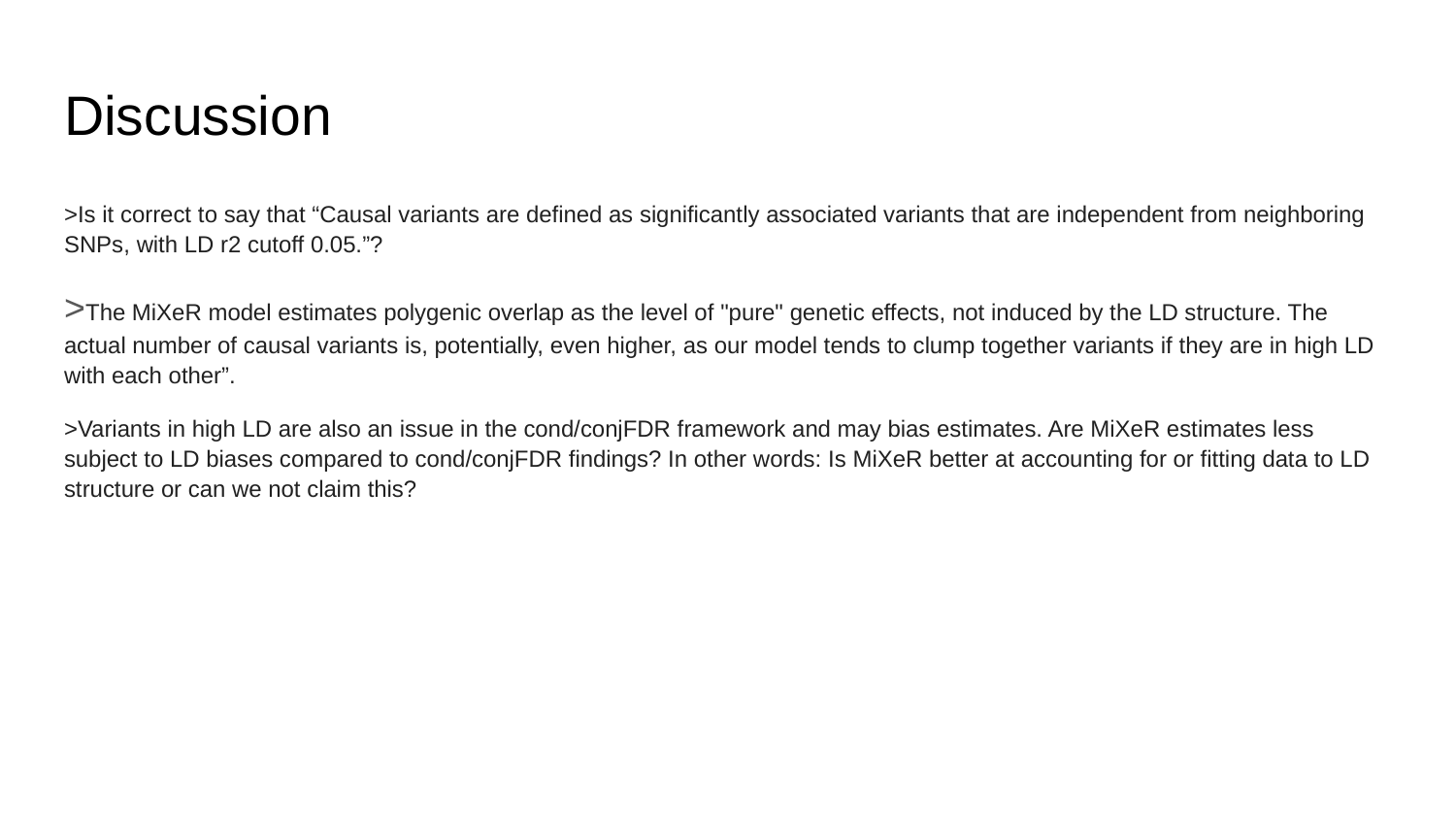

# Discussion
>Is it correct to say that “Causal variants are defined as significantly associated variants that are independent from neighboring SNPs, with LD r2 cutoff 0.05.”?
>The MiXeR model estimates polygenic overlap as the level of "pure" genetic effects, not induced by the LD structure. The actual number of causal variants is, potentially, even higher, as our model tends to clump together variants if they are in high LD with each other”.
>Variants in high LD are also an issue in the cond/conjFDR framework and may bias estimates. Are MiXeR estimates less subject to LD biases compared to cond/conjFDR findings? In other words: Is MiXeR better at accounting for or fitting data to LD structure or can we not claim this?